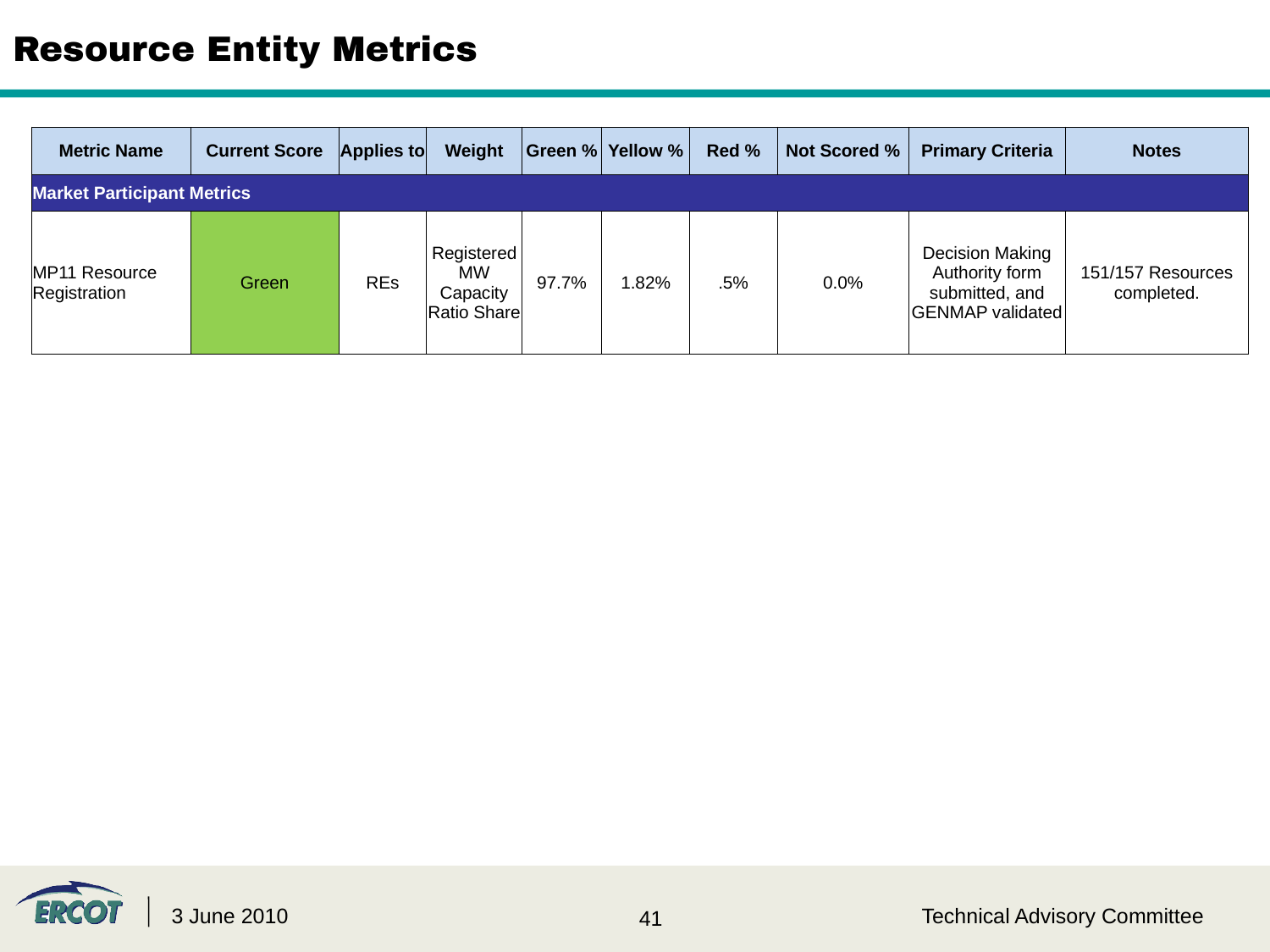

# Resource Entity Metrics
| Metric Name | Current Score | Applies to | Weight | Green % | Yellow % | Red % | Not Scored % | Primary Criteria | Notes |
| --- | --- | --- | --- | --- | --- | --- | --- | --- | --- |
| Market Participant Metrics |  |  |  |  |  |  |  |  |  |
| MP11 Resource Registration | Green | REs | Registered MW Capacity Ratio Share | 97.7% | 1.82% | .5% | 0.0% | Decision Making Authority form submitted, and GENMAP validated | 151/157 Resources completed. |
3 June 2010
Technical Advisory Committee